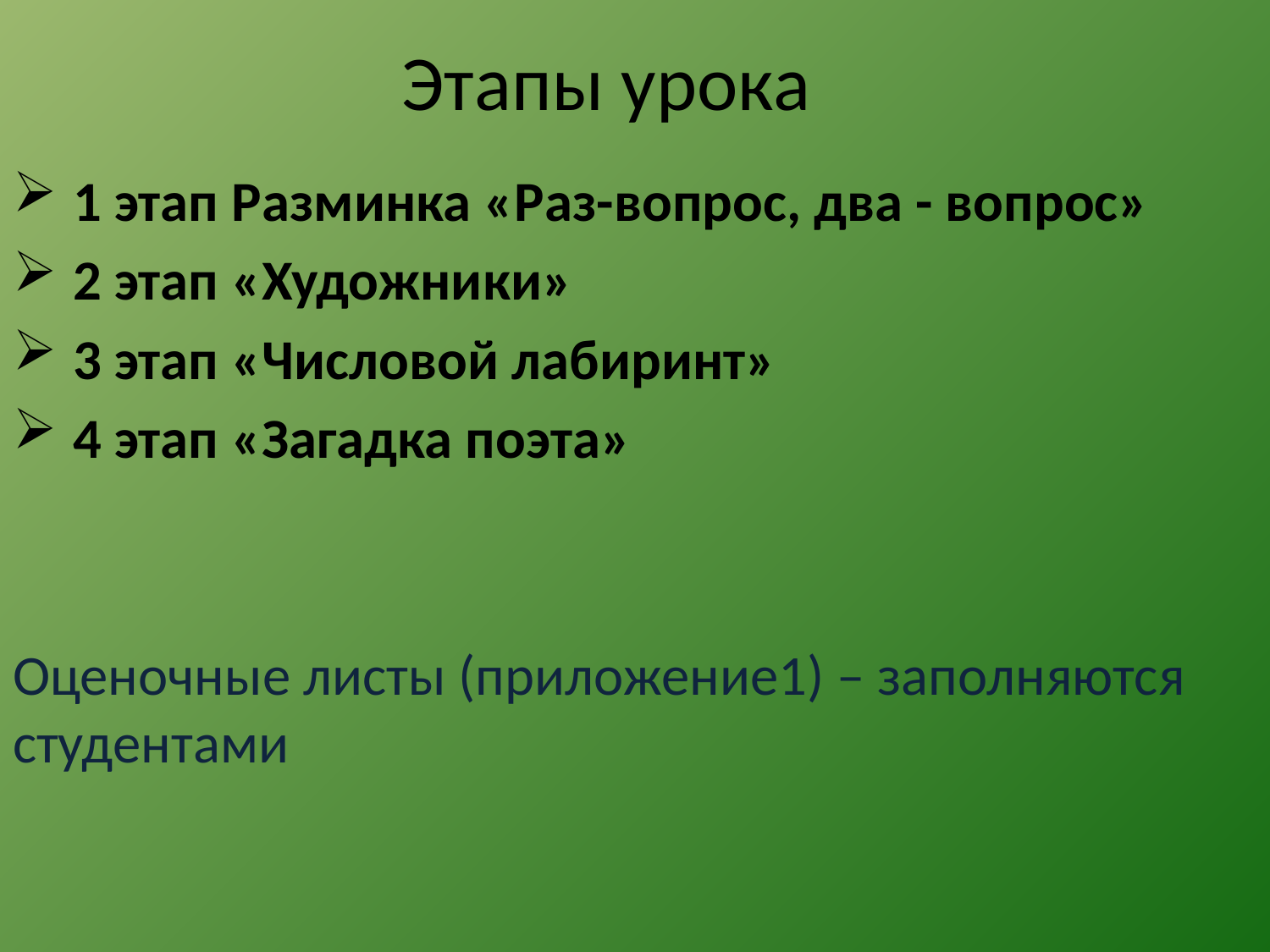

# Этапы урока
 1 этап Разминка «Раз-вопрос, два - вопрос»
 2 этап «Художники»
 3 этап «Числовой лабиринт»
 4 этап «Загадка поэта»

Оценочные листы (приложение1) – заполняются студентами